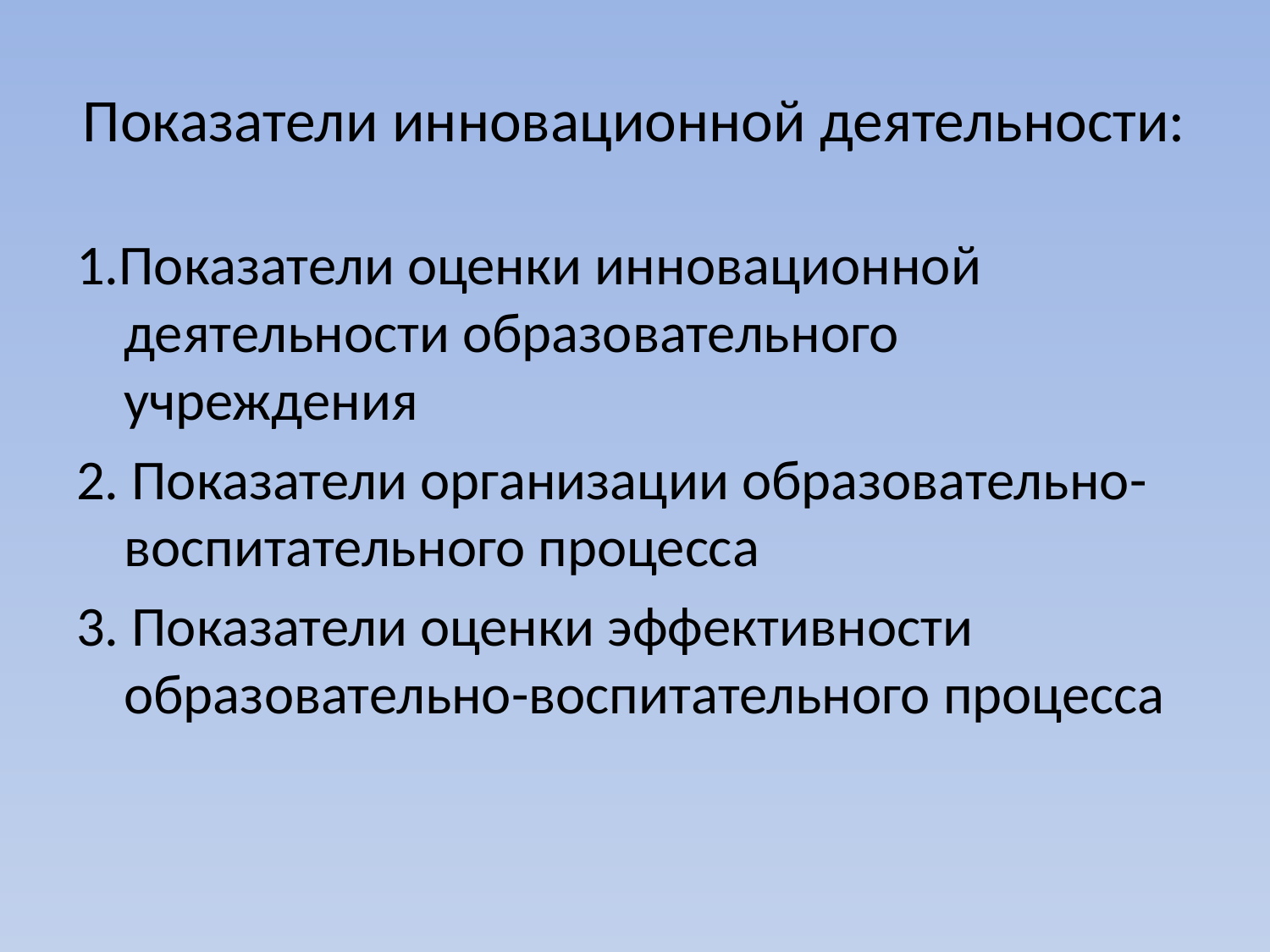

# Показатели инновационной деятельности:
1.Показатели оценки инновационной деятельности образовательного учреждения
2. Показатели организации образовательно-воспитательного процесса
3. Показатели оценки эффективности образовательно-воспитательного процесса